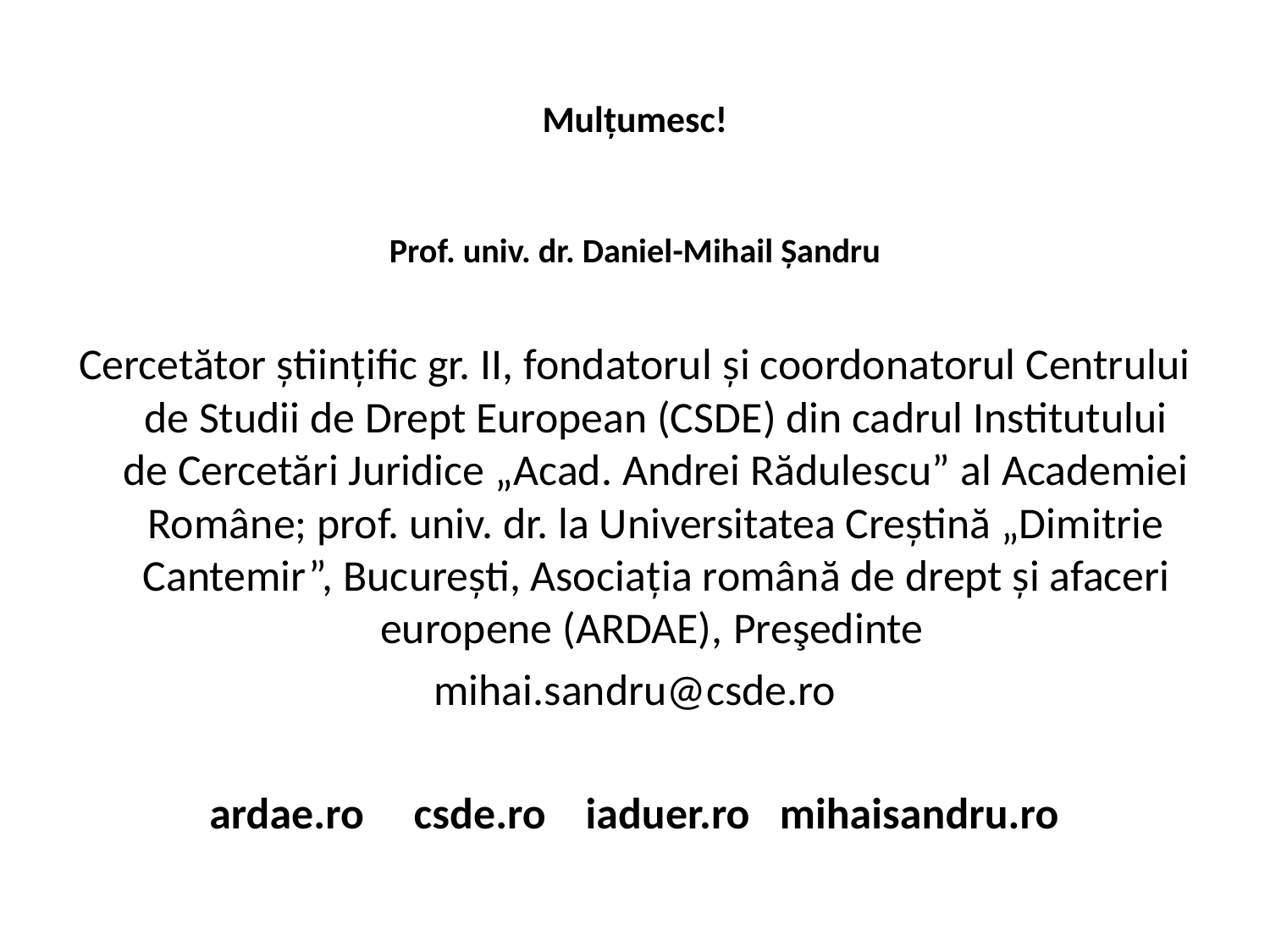

# Mulţumesc!
Prof. univ. dr. Daniel-Mihail Şandru

Cercetător ştiinţific gr. II, fondatorul și coordonatorul Centrului de Studii de Drept European (CSDE) din cadrul Institutului de Cercetări Juridice „Acad. Andrei Rădulescu” al Academiei Române; prof. univ. dr. la Universitatea Creştină „Dimitrie Cantemir”, Bucureşti, Asociaţia română de drept şi afaceri europene (ARDAE), Preşedinte
mihai.sandru@csde.ro

ardae.ro     csde.ro    iaduer.ro   mihaisandru.ro